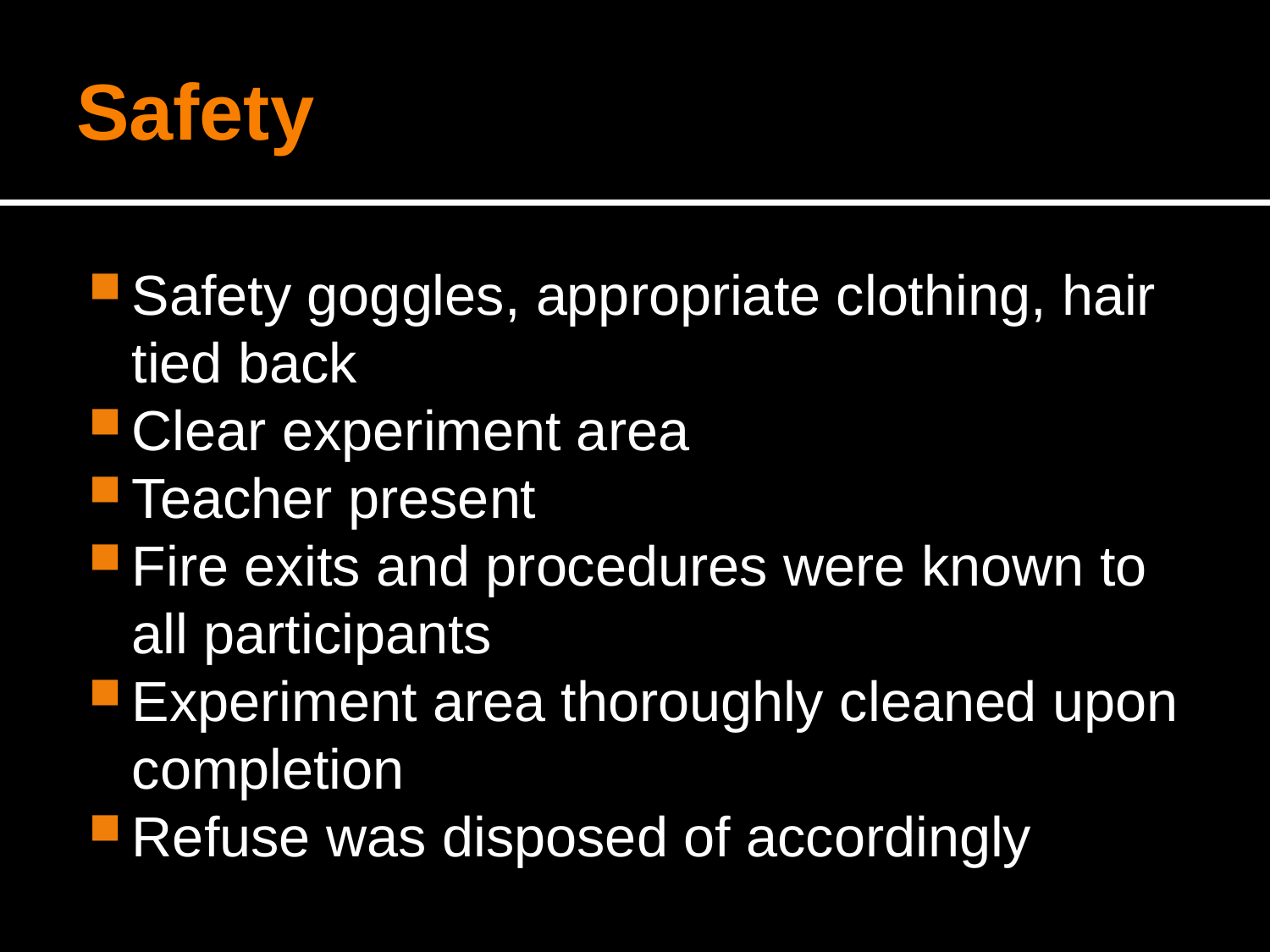

# Safety
Safety goggles, appropriate clothing, hair tied back
Clear experiment area
Teacher present
Fire exits and procedures were known to all participants
Experiment area thoroughly cleaned upon completion
Refuse was disposed of accordingly